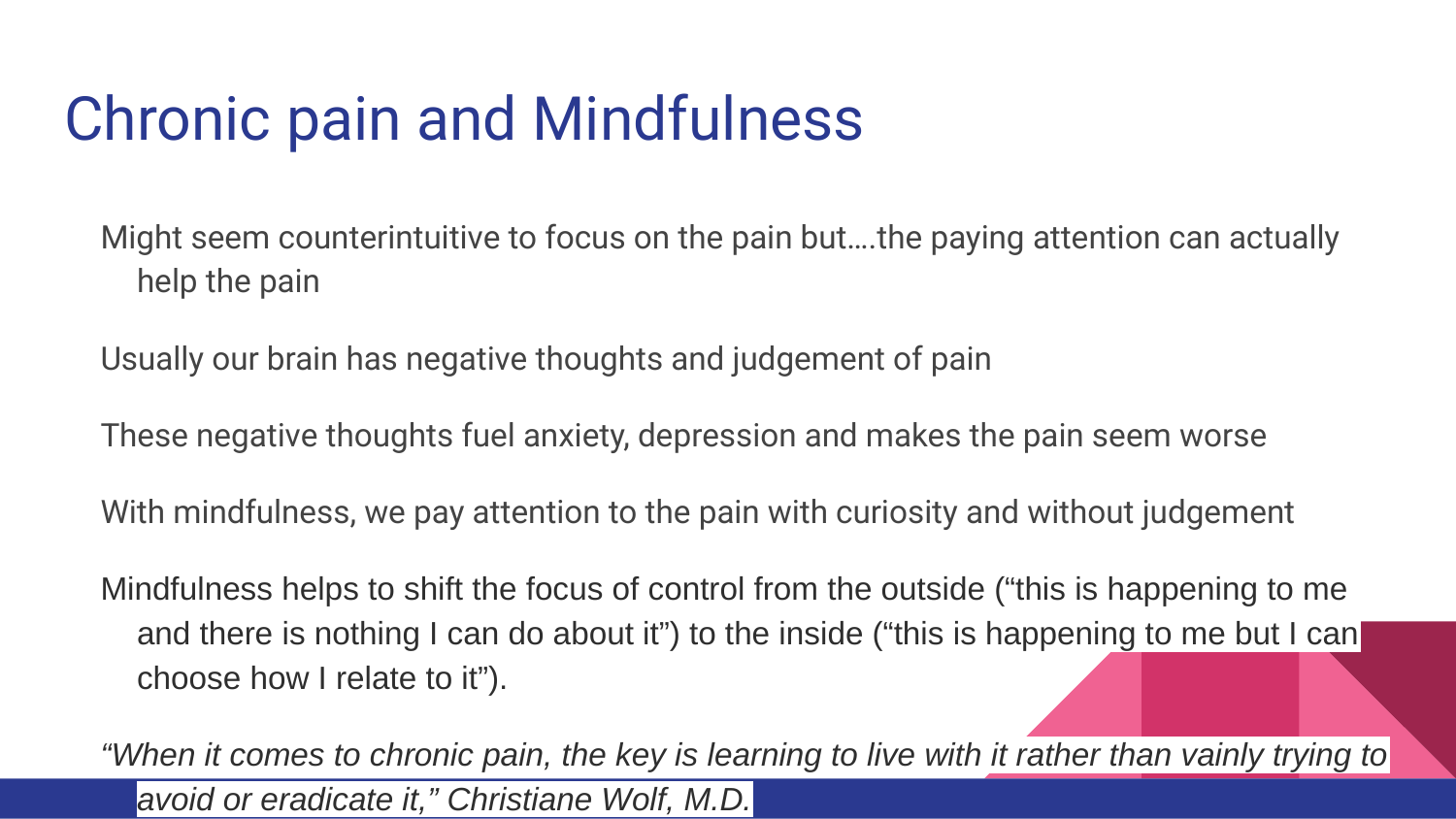

# Chronic pain and Mindfulness
Might seem counterintuitive to focus on the pain but….the paying attention can actually help the pain
Usually our brain has negative thoughts and judgement of pain
These negative thoughts fuel anxiety, depression and makes the pain seem worse
With mindfulness, we pay attention to the pain with curiosity and without judgement
Mindfulness helps to shift the focus of control from the outside (“this is happening to me and there is nothing I can do about it”) to the inside (“this is happening to me but I can choose how I relate to it”).
“When it comes to chronic pain, the key is learning to live with it rather than vainly trying to avoid or eradicate it,” Christiane Wolf, M.D.